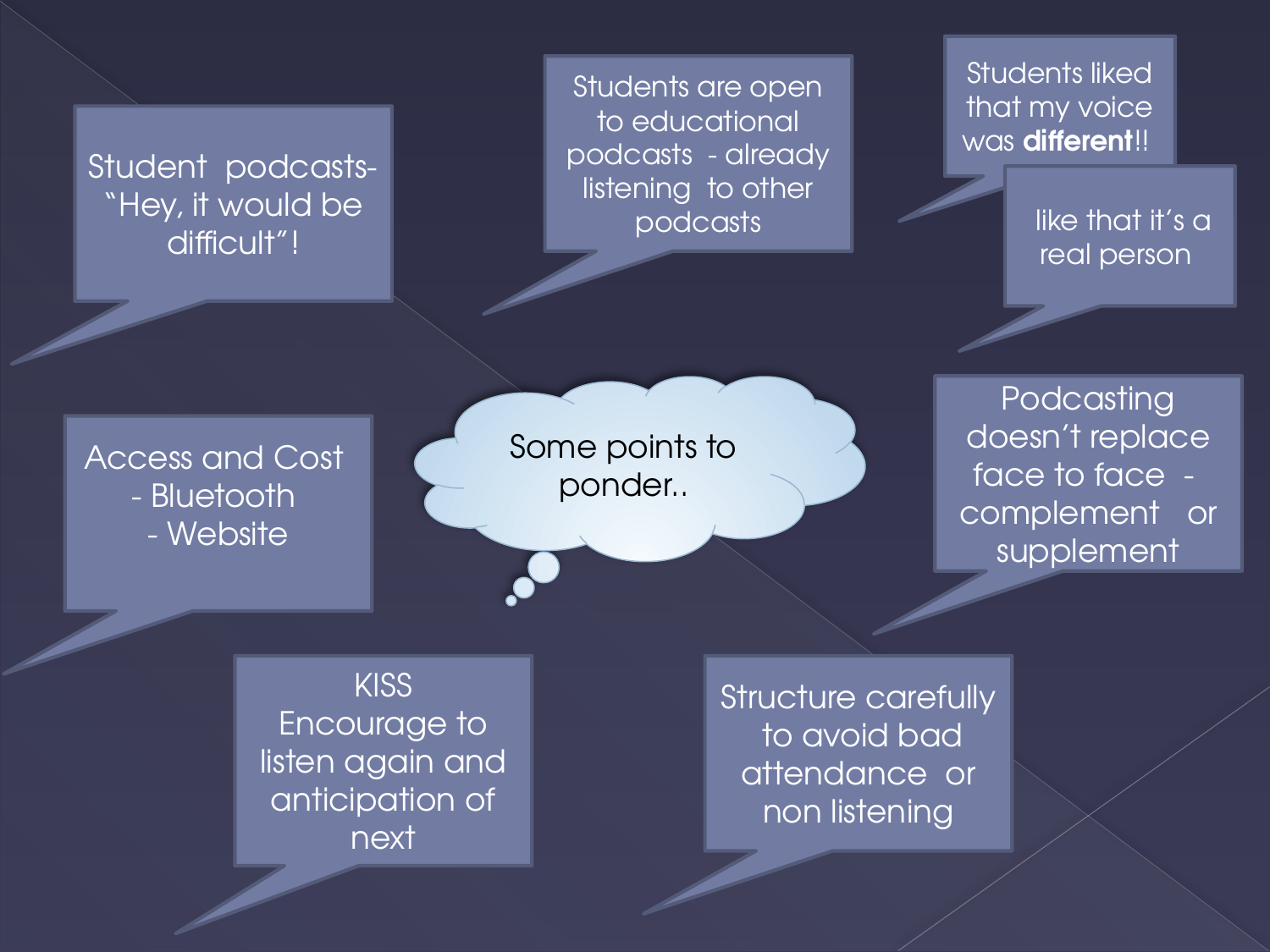

Students liked that my voice was different!!
Students are open to educational podcasts  - already listening  to other podcasts
Student  podcasts-
“Hey, it would be difficult”!
 like that it’s a real person
Some points to ponder..
Podcasting doesn’t replace face to face  -  complement   or supplement
Access and Cost  - Bluetooth
- Website

KISS
Encourage to listen again and anticipation of next
Structure carefully  to avoid bad attendance  or non listening